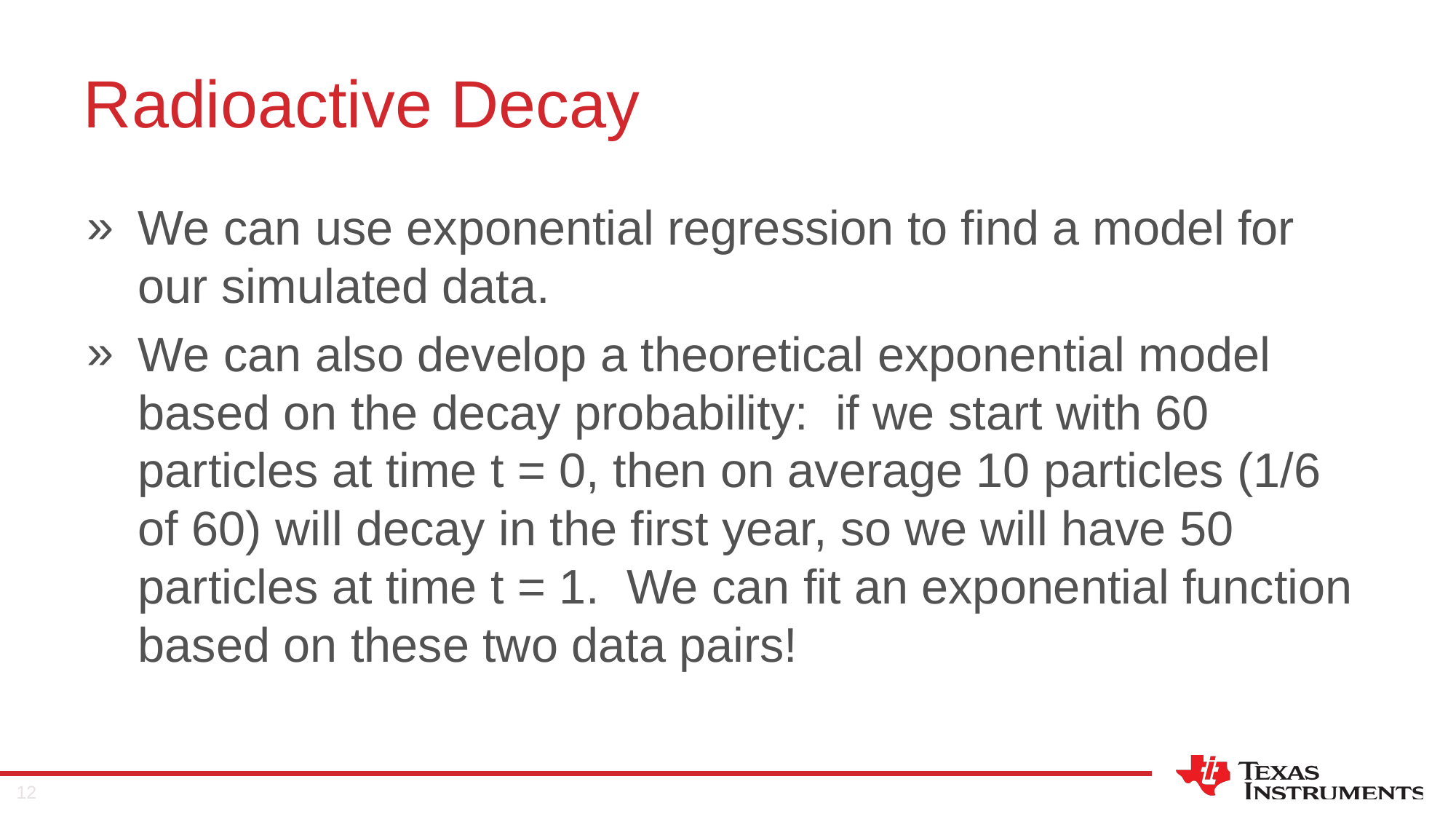

# Radioactive Decay
We can use exponential regression to find a model for our simulated data.
We can also develop a theoretical exponential model based on the decay probability:  if we start with 60 particles at time t = 0, then on average 10 particles (1/6 of 60) will decay in the first year, so we will have 50 particles at time t = 1.  We can fit an exponential function based on these two data pairs!